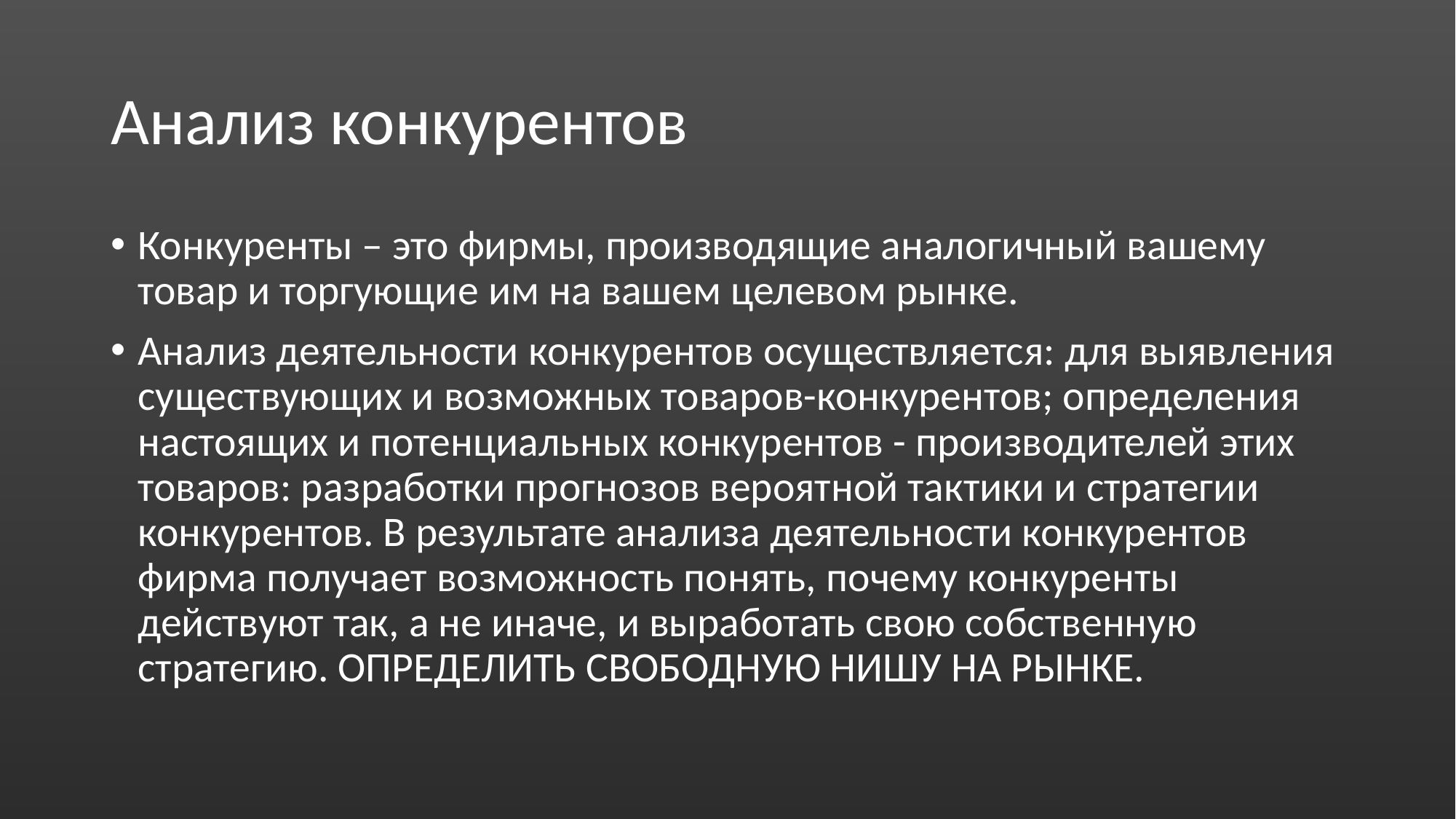

# Анализ конкурентов
Конкуренты – это фирмы, производящие аналогичный вашему товар и торгующие им на вашем целевом рынке.
Анализ деятельности конкурентов осуществляется: для выявления существующих и возможных товаров-конкурентов; определения настоящих и потенциальных конкурентов - производителей этих товаров: разработки прогнозов вероятной тактики и стратегии конкурентов. В результате анализа деятельности конкурентов фирма получает возможность понять, почему конкуренты действуют так, а не иначе, и выработать свою собственную стратегию. ОПРЕДЕЛИТЬ СВОБОДНУЮ НИШУ НА РЫНКЕ.